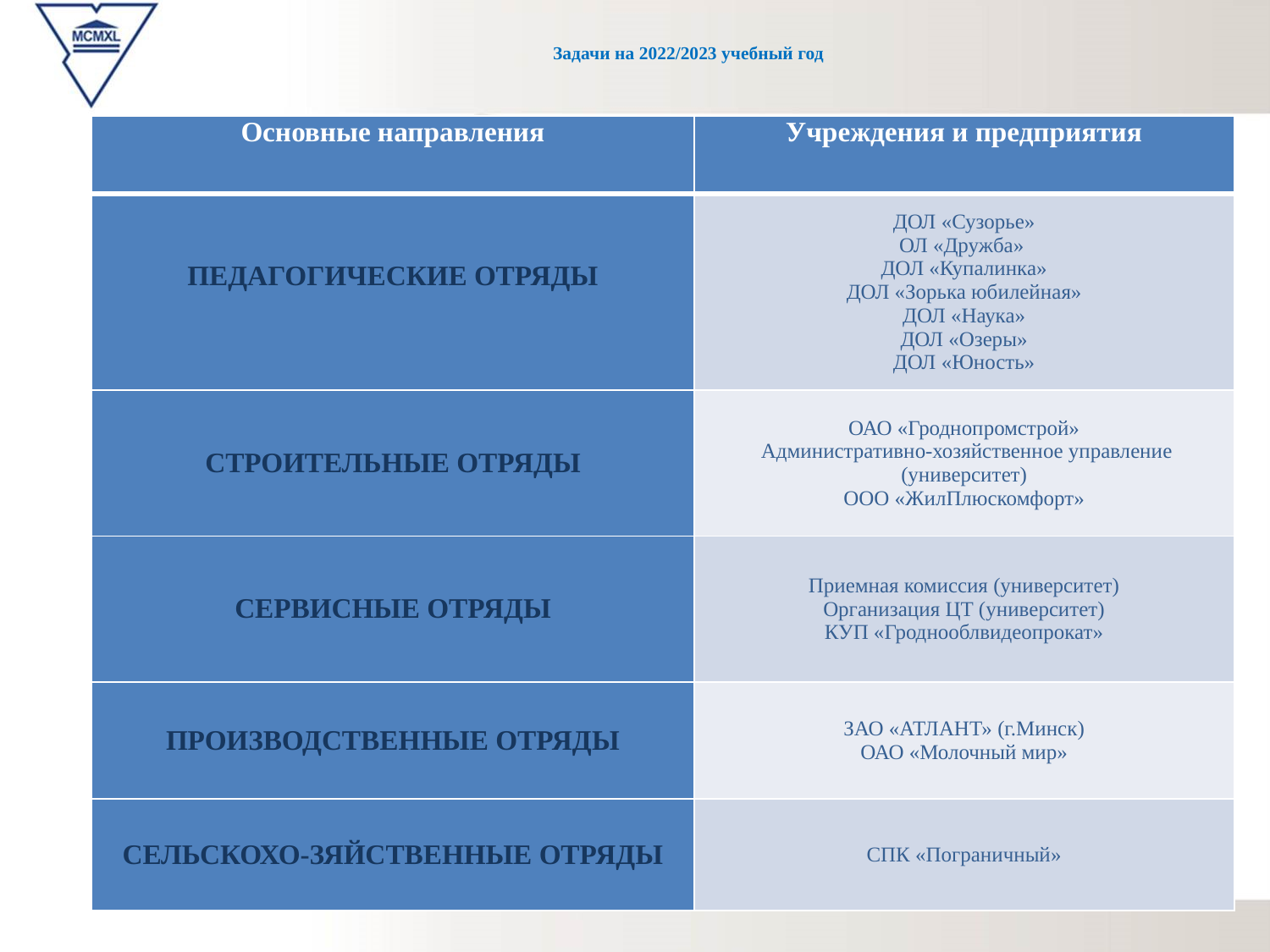

# Задачи на 2022/2023 учебный год
| Основные направления | Учреждения и предприятия |
| --- | --- |
| ПЕДАГОГИЧЕСКИЕ ОТРЯДЫ | ДОЛ «Сузорье» ОЛ «Дружба» ДОЛ «Купалинка» ДОЛ «Зорька юбилейная» ДОЛ «Наука» ДОЛ «Озеры» ДОЛ «Юность» |
| СТРОИТЕЛЬНЫЕ ОТРЯДЫ | ОАО «Гроднопромстрой» Административно-хозяйственное управление (университет) ООО «ЖилПлюскомфорт» |
| СЕРВИСНЫЕ ОТРЯДЫ | Приемная комиссия (университет) Организация ЦТ (университет) КУП «Гроднооблвидеопрокат» |
| ПРОИЗВОДСТВЕННЫЕ ОТРЯДЫ | ЗАО «АТЛАНТ» (г.Минск) ОАО «Молочный мир» |
| СЕЛЬСКОХО-ЗЯЙСТВЕННЫЕ ОТРЯДЫ | СПК «Пограничный» |